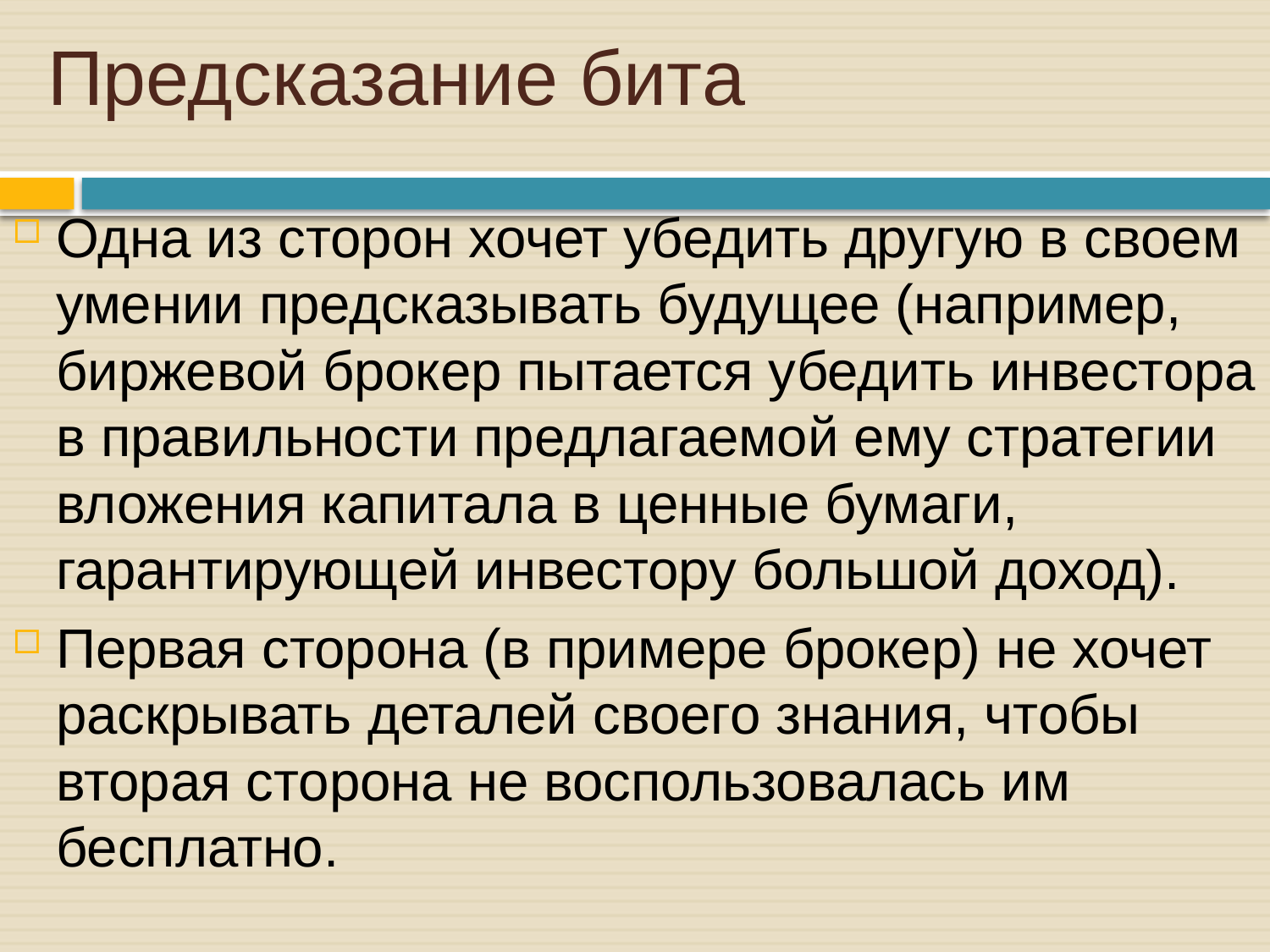

# Предсказание бита
Одна из сторон хочет убедить другую в своем умении предсказывать будущее (например, биржевой брокер пытается убедить инвестора в правильности предлагаемой ему стратегии вложения капитала в ценные бумаги, гарантирующей инвестору большой доход).
Первая сторона (в примере брокер) не хочет раскрывать деталей своего знания, чтобы вторая сторона не воспользовалась им бесплатно.